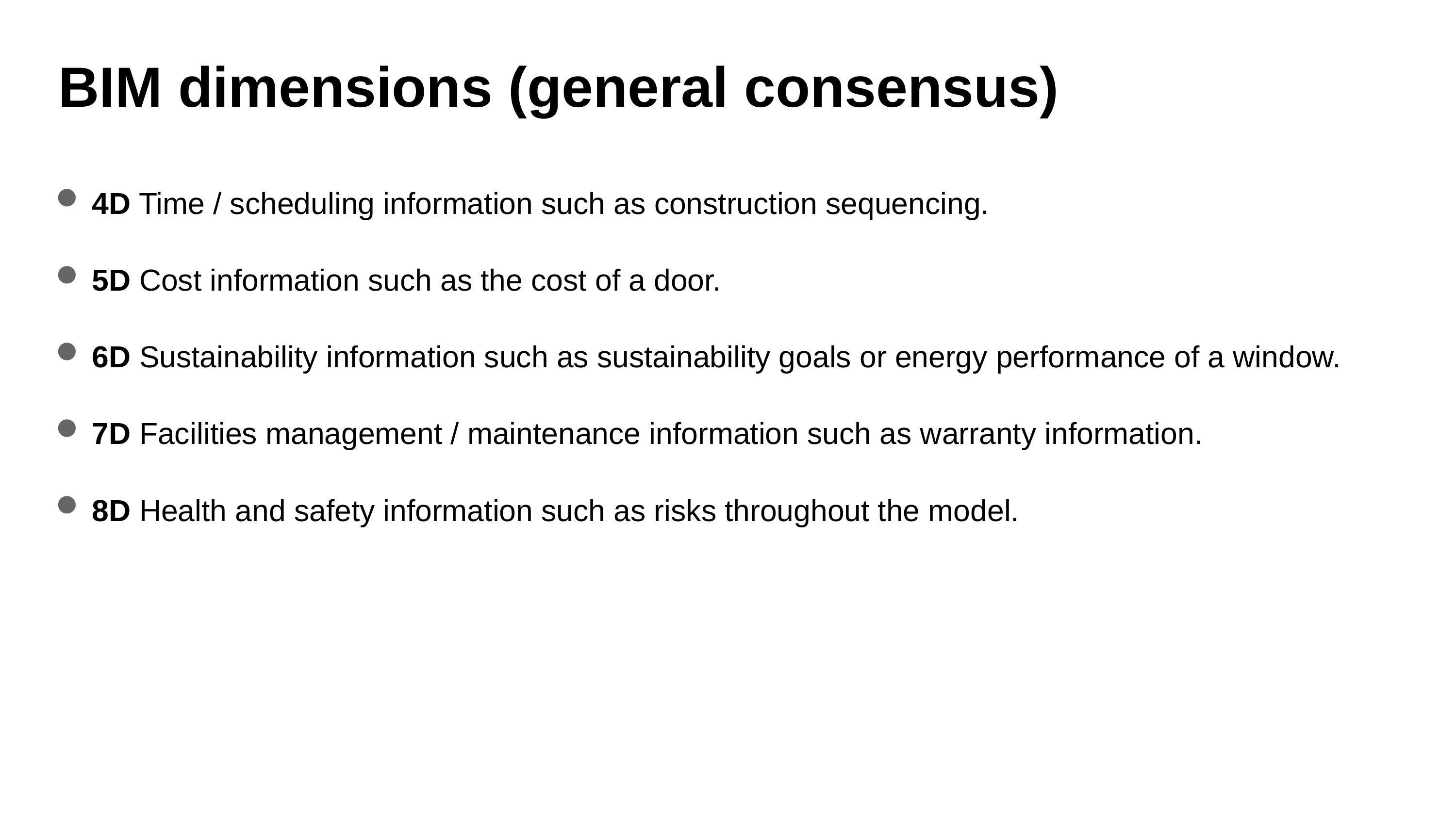

# BIM dimensions (general consensus)
4D Time / scheduling information such as construction sequencing.
5D Cost information such as the cost of a door.
6D Sustainability information such as sustainability goals or energy performance of a window.
7D Facilities management / maintenance information such as warranty information.
8D Health and safety information such as risks throughout the model.